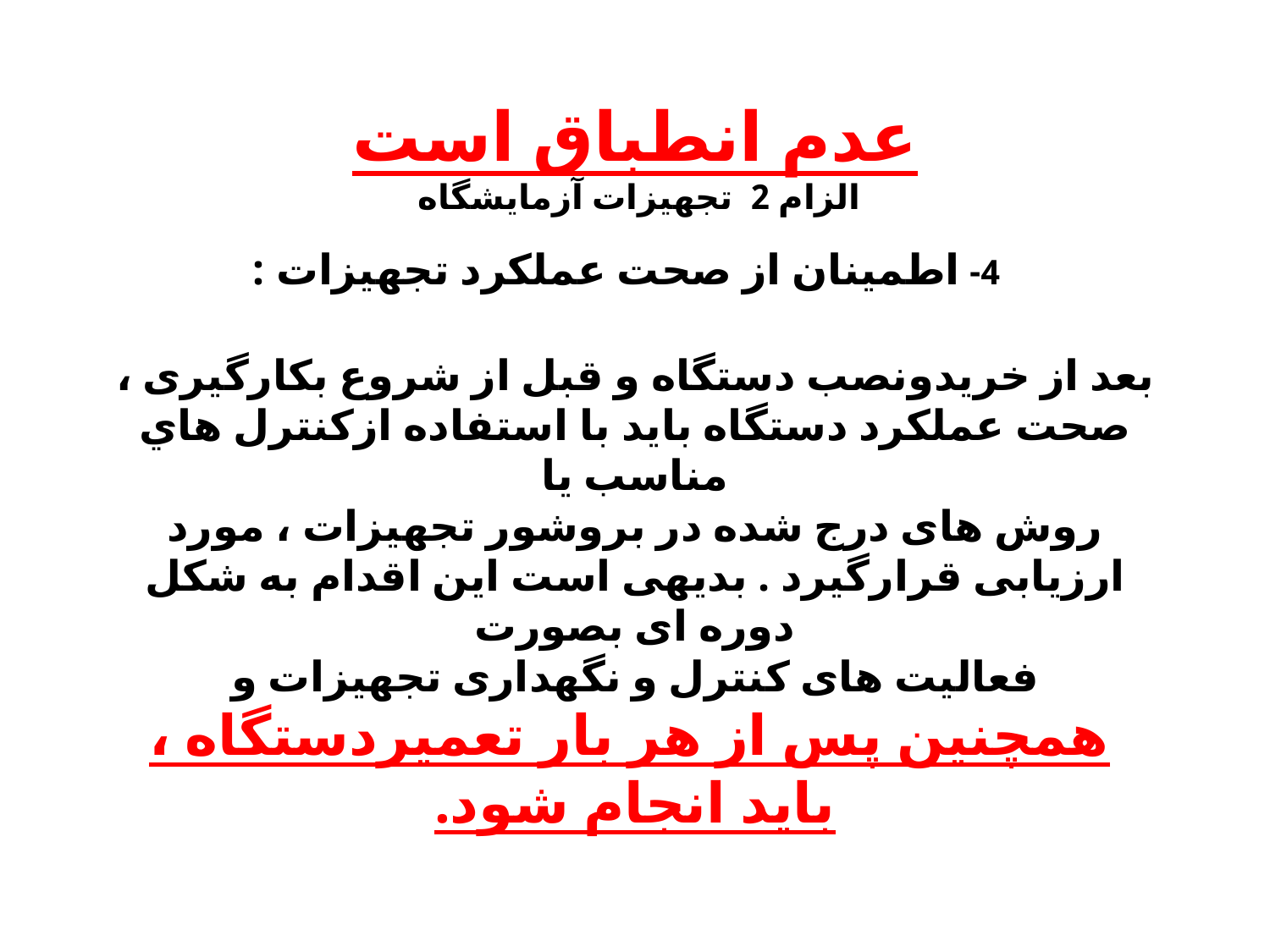

# عدم انطباق است الزام 2  تجهیزات آزمایشگاه 4- اطمينان از صحت عملکرد تجهيزات : بعد از خريدونصب دستگاه و قبل از شروع بکارگيری ، صحت عملکرد دستگاه بايد با استفاده ازکنترل هاي مناسب يا روش های درج شده در بروشور تجهيزات ، مورد ارزيابی قرارگيرد . بديهی است اين اقدام به شکل دوره ای بصورت فعاليت های کنترل و نگهداری تجهيزات و همچنين پس از هر بار تعميردستگاه ، بايد انجام شود.